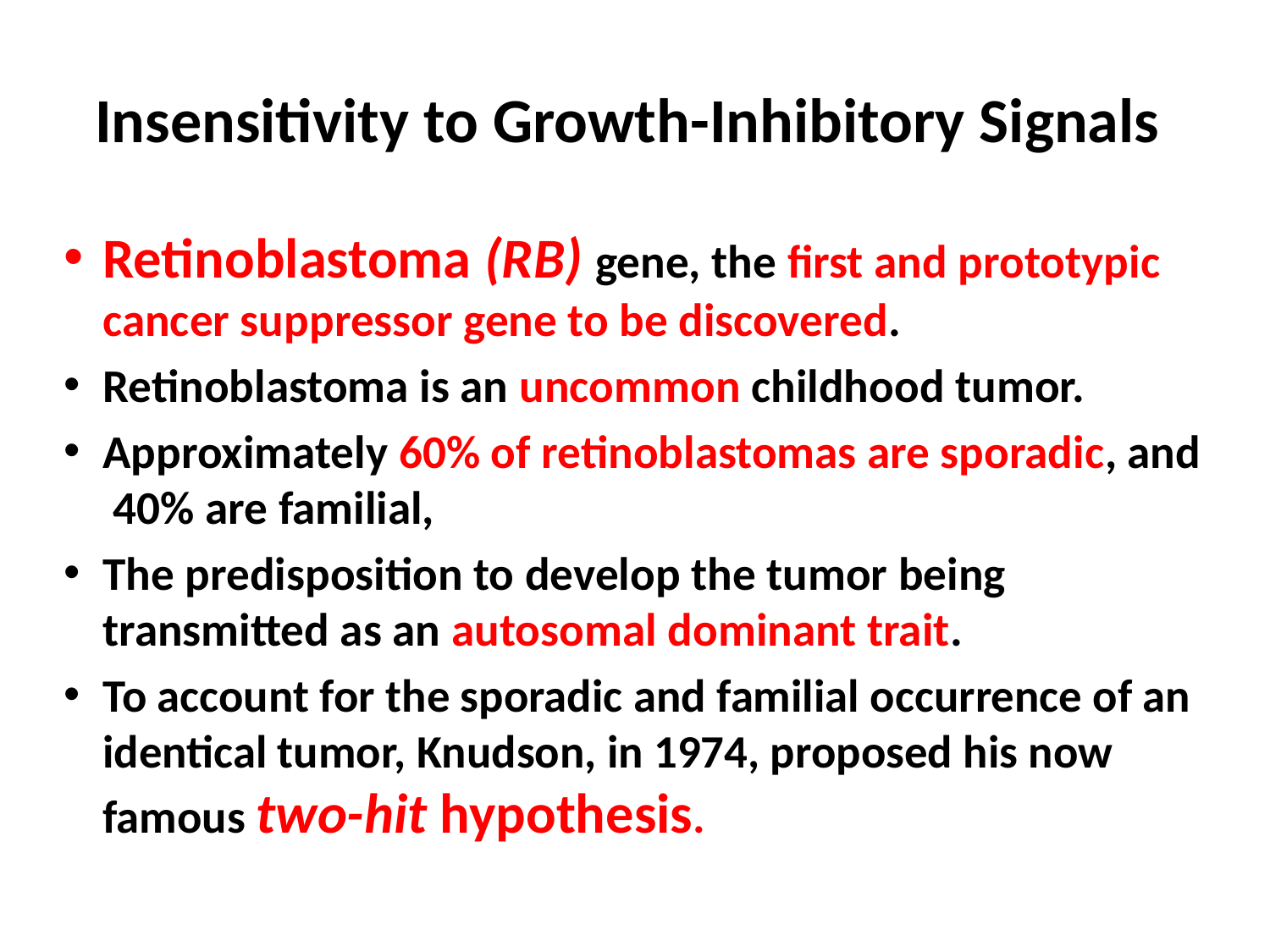

Insensitivity to Growth-Inhibitory Signals
Retinoblastoma (RB) gene, the first and prototypic cancer suppressor gene to be discovered.
Retinoblastoma is an uncommon childhood tumor.
Approximately 60% of retinoblastomas are sporadic, and  40% are familial,
The predisposition to develop the tumor being transmitted as an autosomal dominant trait.
To account for the sporadic and familial occurrence of an identical tumor, Knudson, in 1974, proposed his now famous two-hit hypothesis.